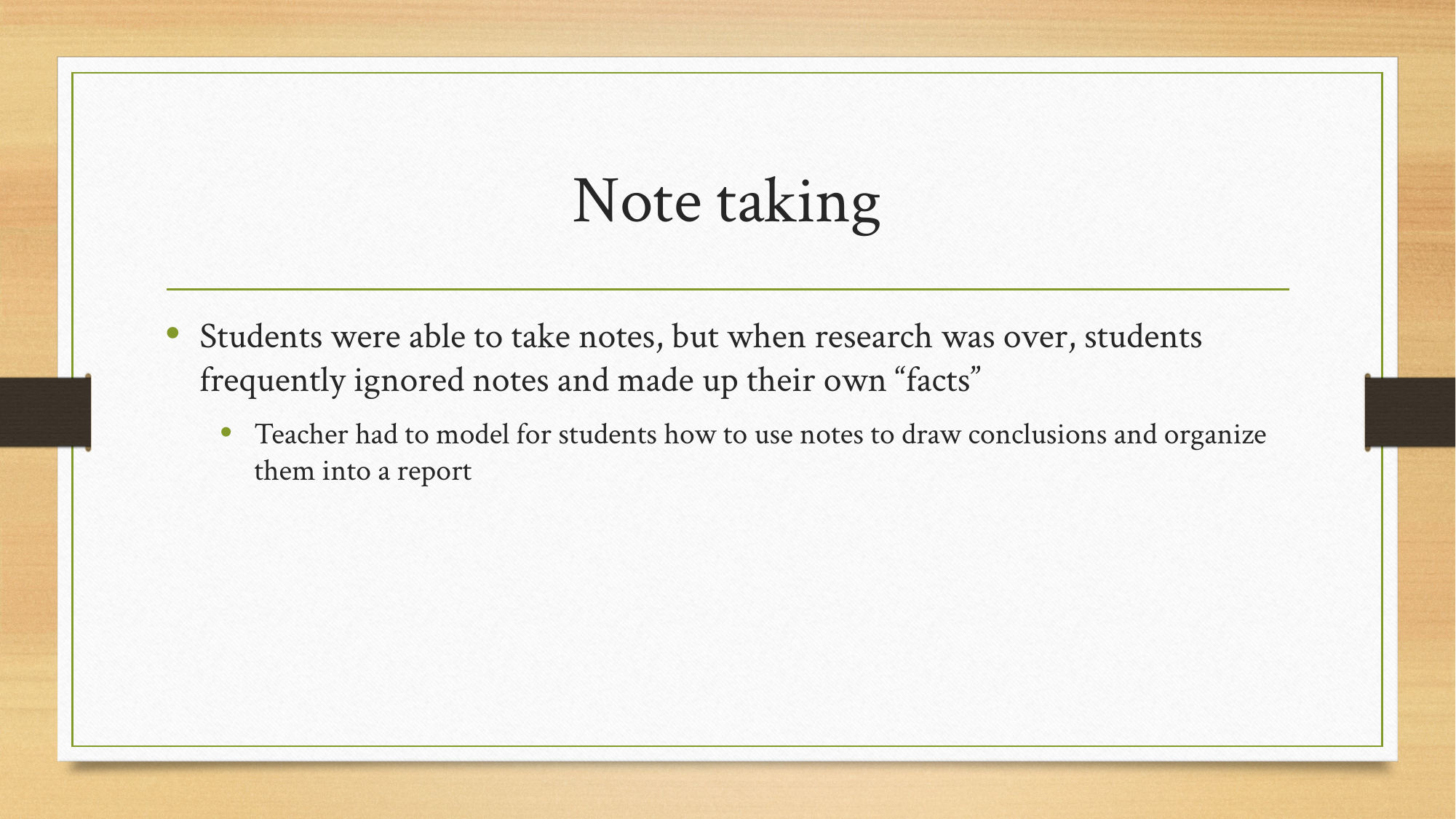

# Note taking
Students were able to take notes, but when research was over, students frequently ignored notes and made up their own “facts”
Teacher had to model for students how to use notes to draw conclusions and organize them into a report